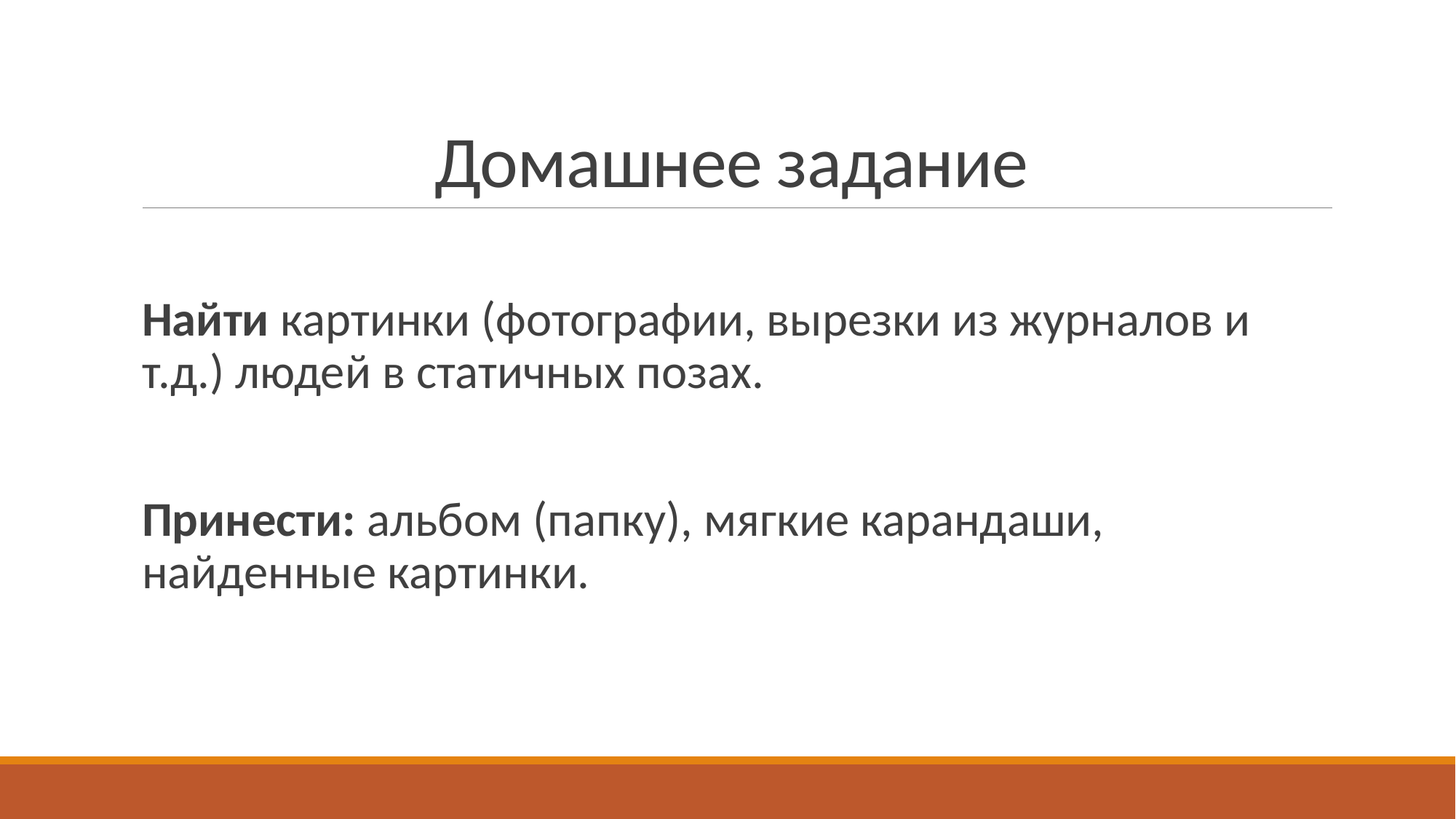

# Домашнее задание
Найти картинки (фотографии, вырезки из журналов и т.д.) людей в статичных позах.

Принести: альбом (папку), мягкие карандаши, найденные картинки.